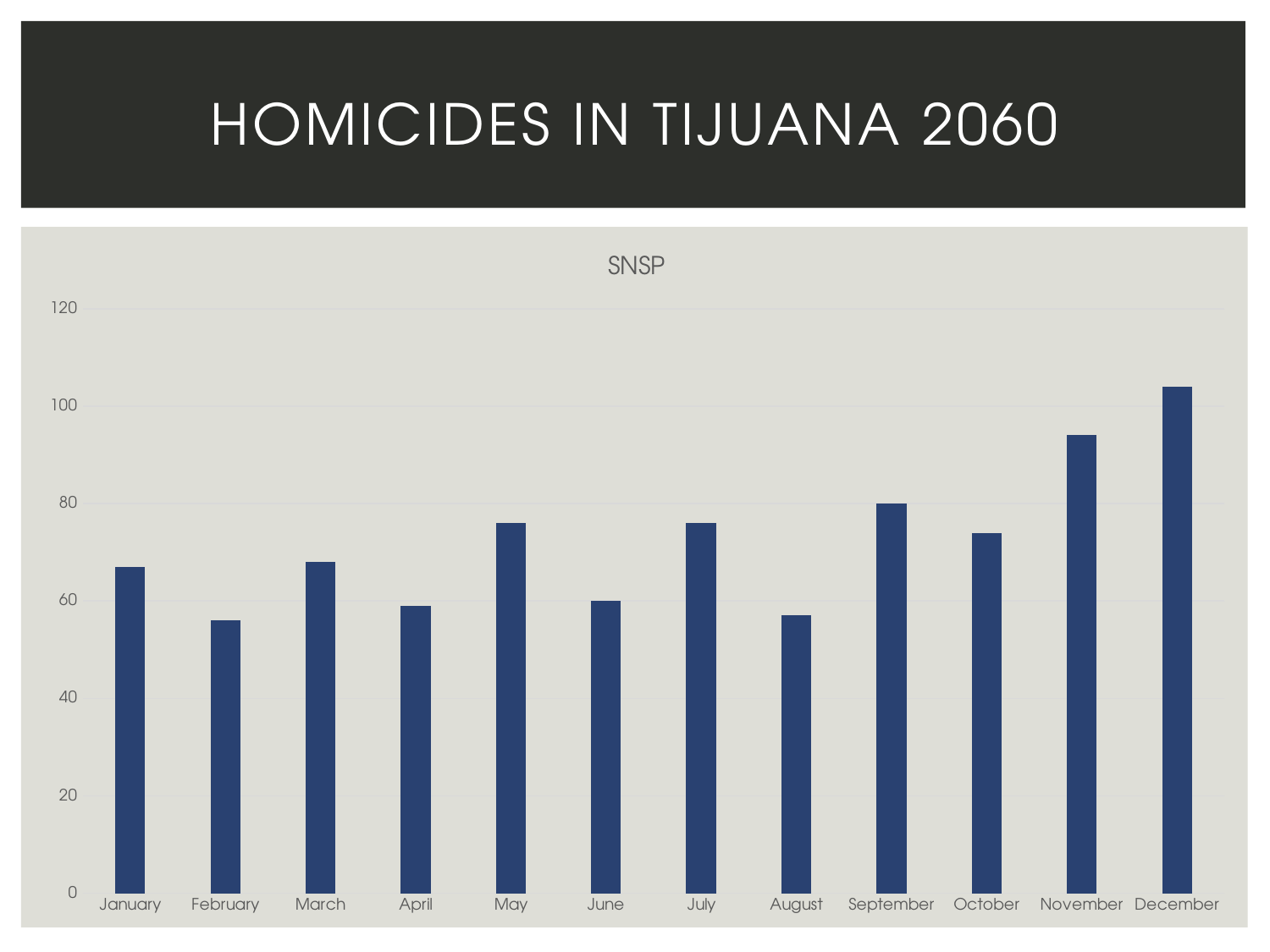

# Homicides in tijuana 2060

### Chart: SNSP

| Category |  |
|---|---|
| January | 67.0 |
| February | 56.0 |
| March | 68.0 |
| April | 59.0 |
| May | 76.0 |
| June | 60.0 |
| July | 76.0 |
| August | 57.0 |
| September | 80.0 |
| October | 74.0 |
| November | 94.0 |
| December | 104.0 |